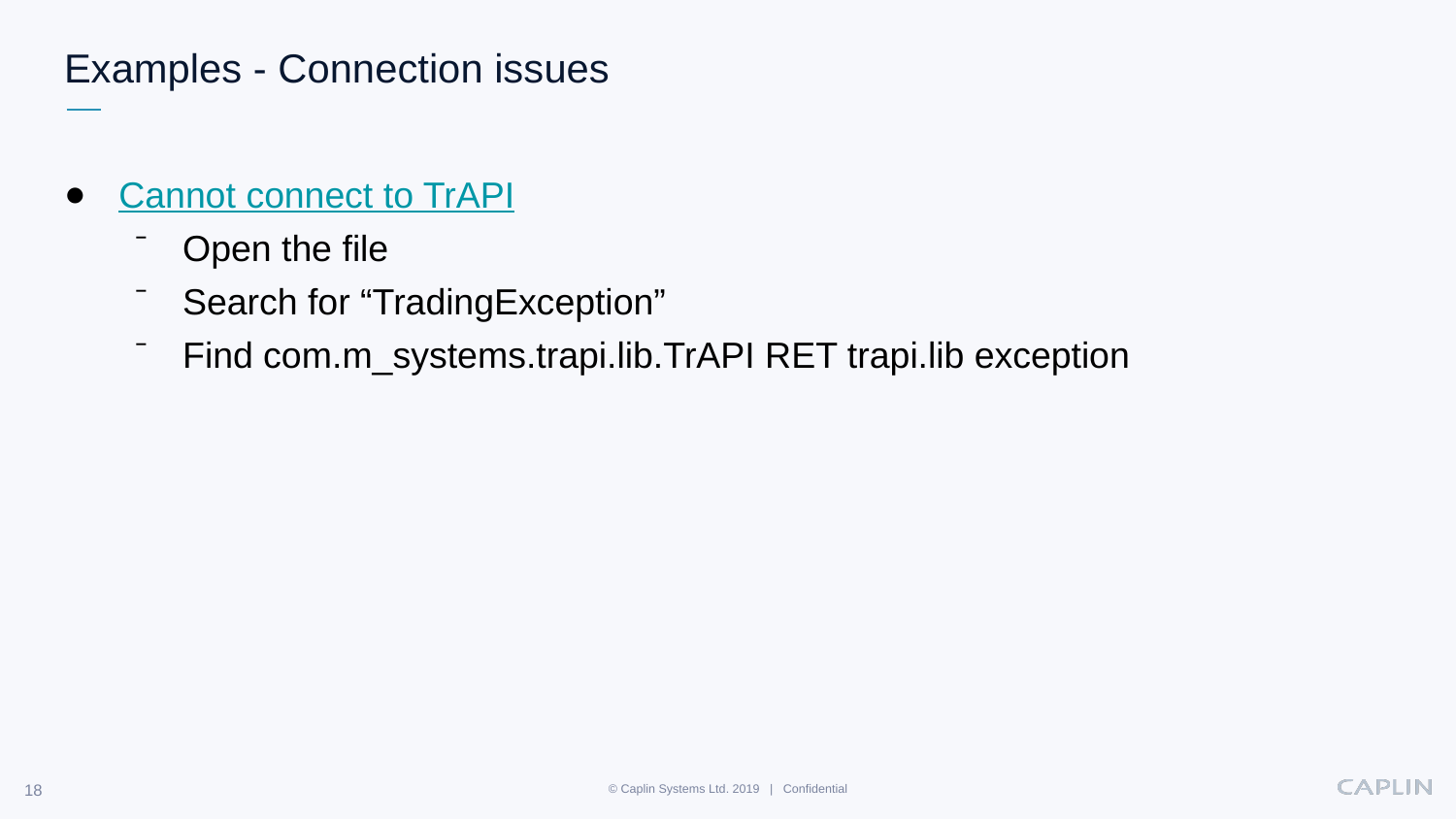

# Examples - Connection issues
Cannot connect to TrAPI
Open the file
Search for “TradingException”
Find com.m_systems.trapi.lib.TrAPI RET trapi.lib exception